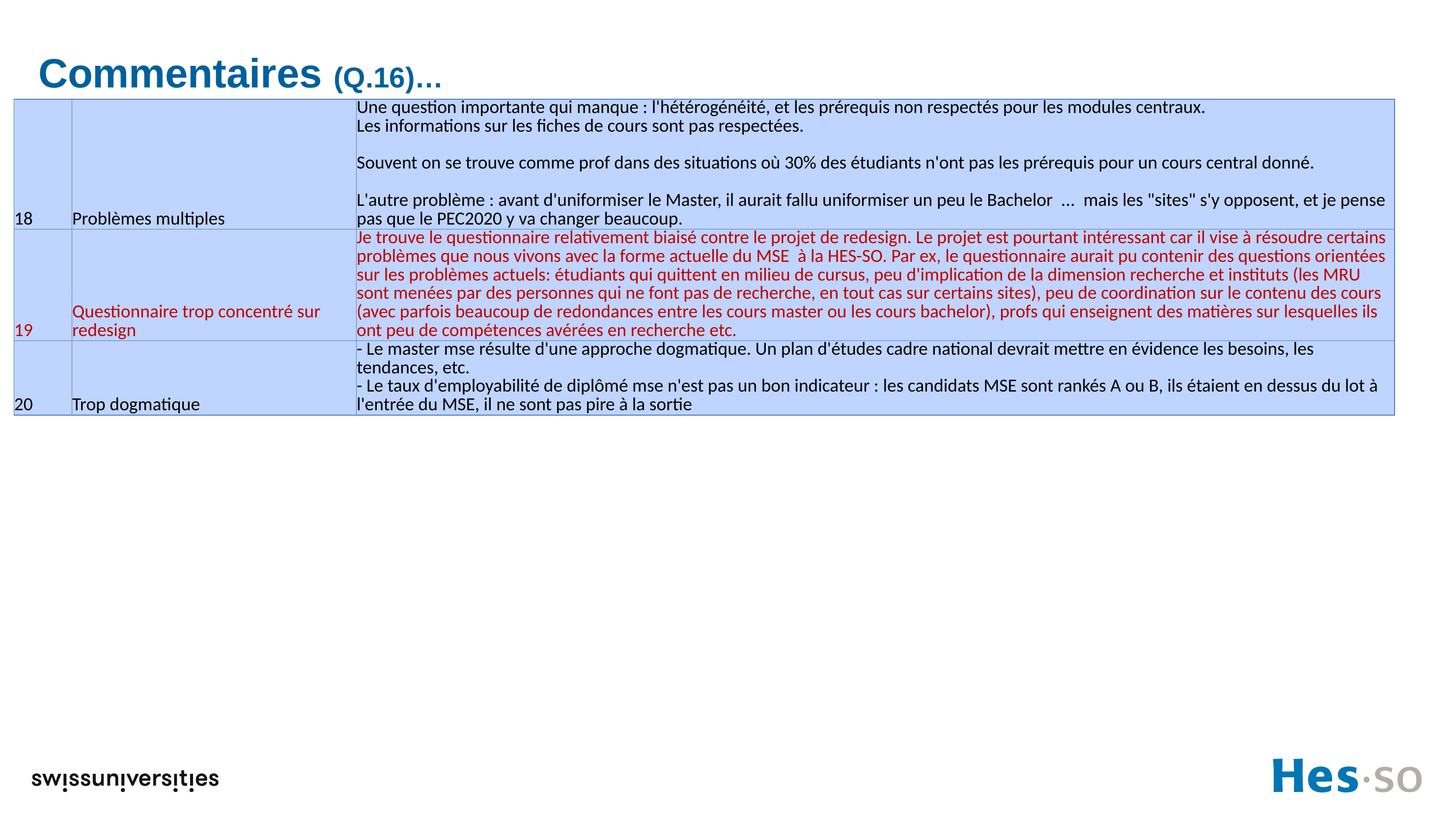

# Commentaires (Q.16)…
| 18 | Problèmes multiples | Une question importante qui manque : l'hétérogénéité, et les prérequis non respectés pour les modules centraux. Les informations sur les fiches de cours sont pas respectées. Souvent on se trouve comme prof dans des situations où 30% des étudiants n'ont pas les prérequis pour un cours central donné. L'autre problème : avant d'uniformiser le Master, il aurait fallu uniformiser un peu le Bachelor ... mais les "sites" s'y opposent, et je pense pas que le PEC2020 y va changer beaucoup. |
| --- | --- | --- |
| 19 | Questionnaire trop concentré sur redesign | Je trouve le questionnaire relativement biaisé contre le projet de redesign. Le projet est pourtant intéressant car il vise à résoudre certains problèmes que nous vivons avec la forme actuelle du MSE à la HES-SO. Par ex, le questionnaire aurait pu contenir des questions orientées sur les problèmes actuels: étudiants qui quittent en milieu de cursus, peu d'implication de la dimension recherche et instituts (les MRU sont menées par des personnes qui ne font pas de recherche, en tout cas sur certains sites), peu de coordination sur le contenu des cours (avec parfois beaucoup de redondances entre les cours master ou les cours bachelor), profs qui enseignent des matières sur lesquelles ils ont peu de compétences avérées en recherche etc. |
| 20 | Trop dogmatique | - Le master mse résulte d'une approche dogmatique. Un plan d'études cadre national devrait mettre en évidence les besoins, les tendances, etc. - Le taux d'employabilité de diplômé mse n'est pas un bon indicateur : les candidats MSE sont rankés A ou B, ils étaient en dessus du lot à l'entrée du MSE, il ne sont pas pire à la sortie |